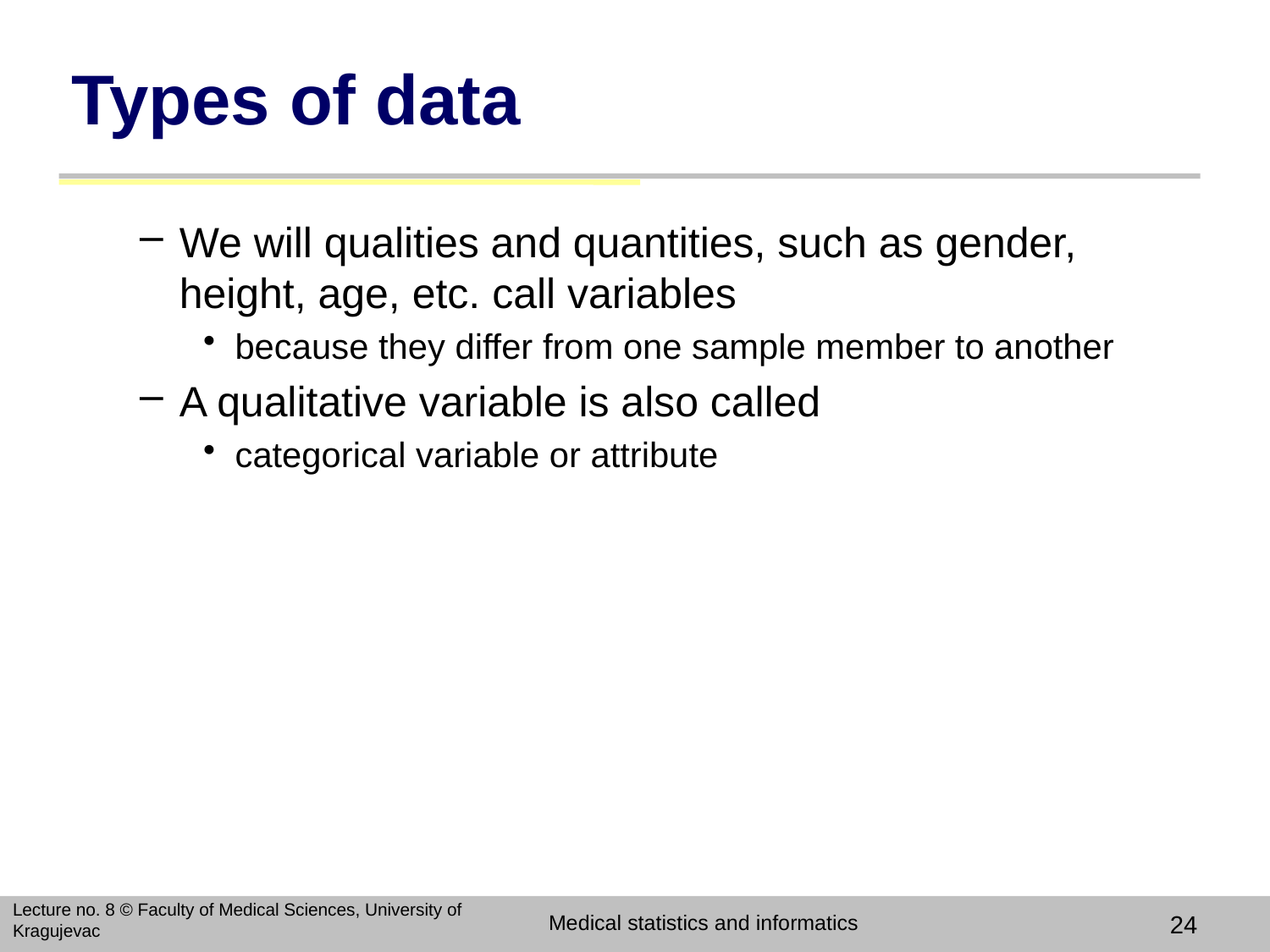

# Types of data
We will qualities and quantities, such as gender, height, age, etc. call variables
because they differ from one sample member to another
A qualitative variable is also called
categorical variable or attribute
Lecture no. 8 © Faculty of Medical Sciences, University of Kragujevac
Medical statistics and informatics
24